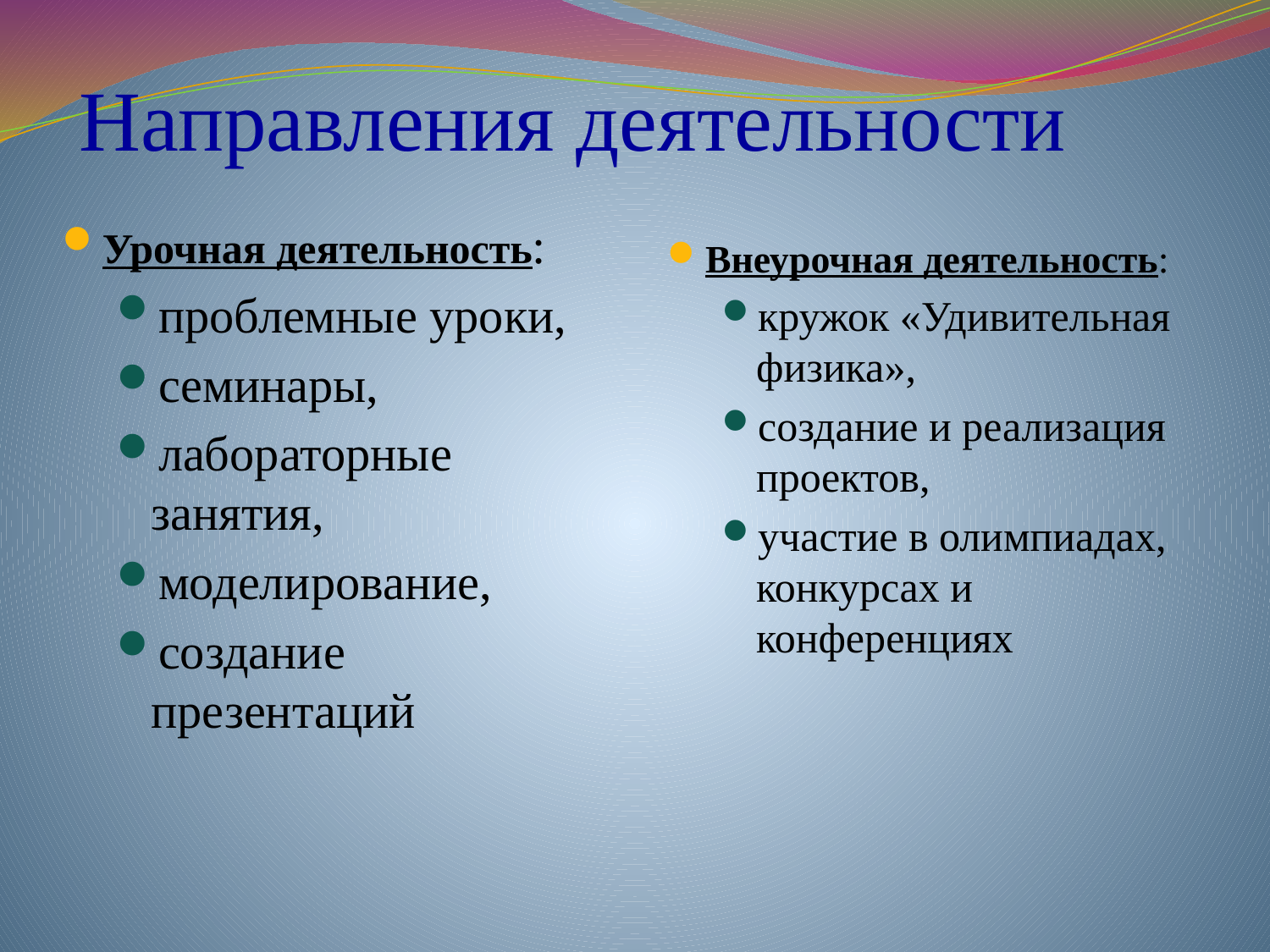

# Направления деятельности
Урочная деятельность:
проблемные уроки,
семинары,
лабораторные занятия,
моделирование,
создание презентаций

Внеурочная деятельность:
кружок «Удивительная физика»,
создание и реализация проектов,
участие в олимпиадах, конкурсах и конференциях